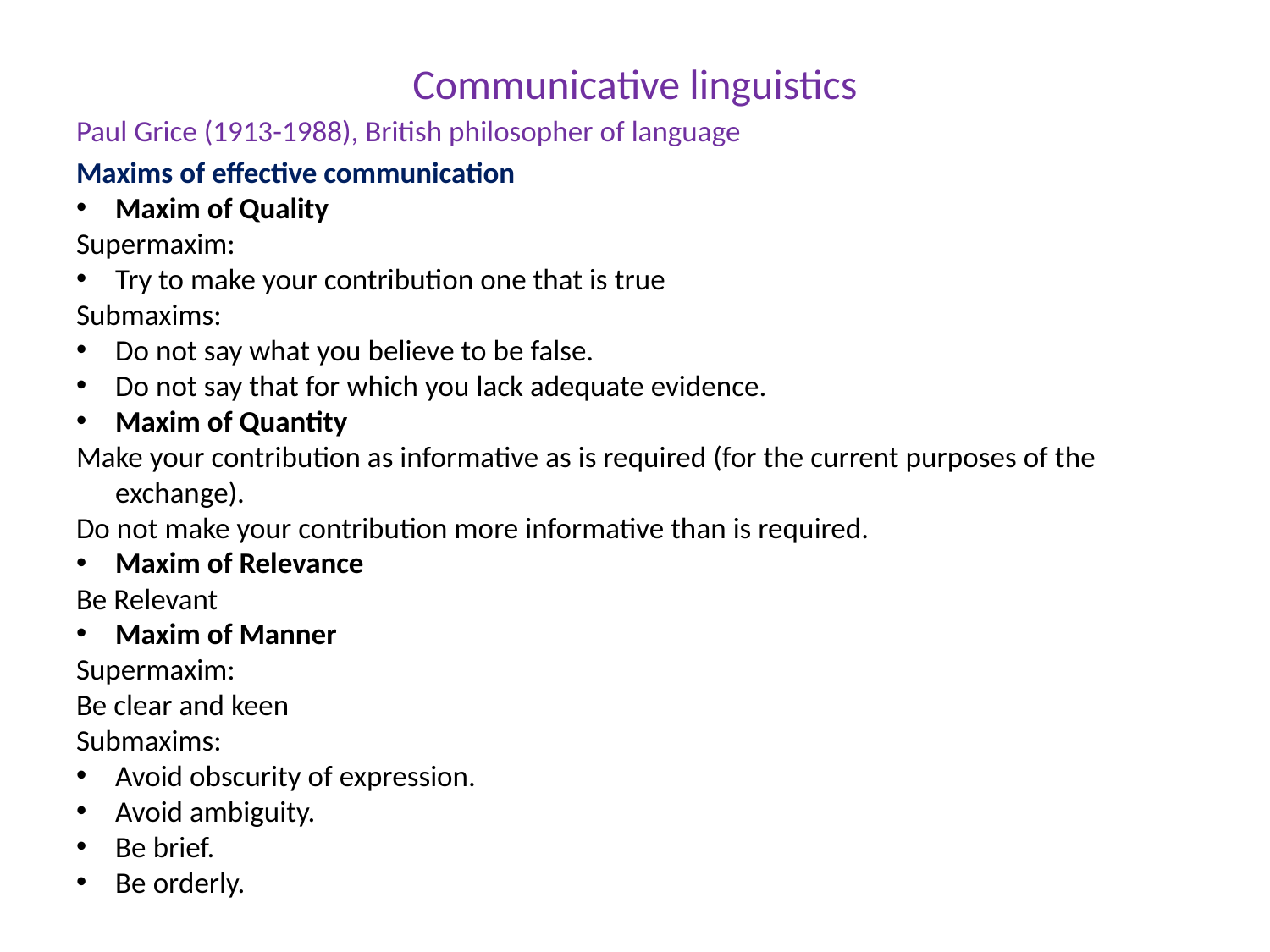

# Communicative linguistics
Paul Grice (1913-1988), British philosopher of language
Maxims of effective communication
Maxim of Quality
Supermaxim:
Try to make your contribution one that is true
Submaxims:
Do not say what you believe to be false.
Do not say that for which you lack adequate evidence.
Maxim of Quantity
Make your contribution as informative as is required (for the current purposes of the exchange).
Do not make your contribution more informative than is required.
Maxim of Relevance
Be Relevant
Maxim of Manner
Supermaxim:
Be clear and keen
Submaxims:
Avoid obscurity of expression.
Avoid ambiguity.
Be brief.
Be orderly.